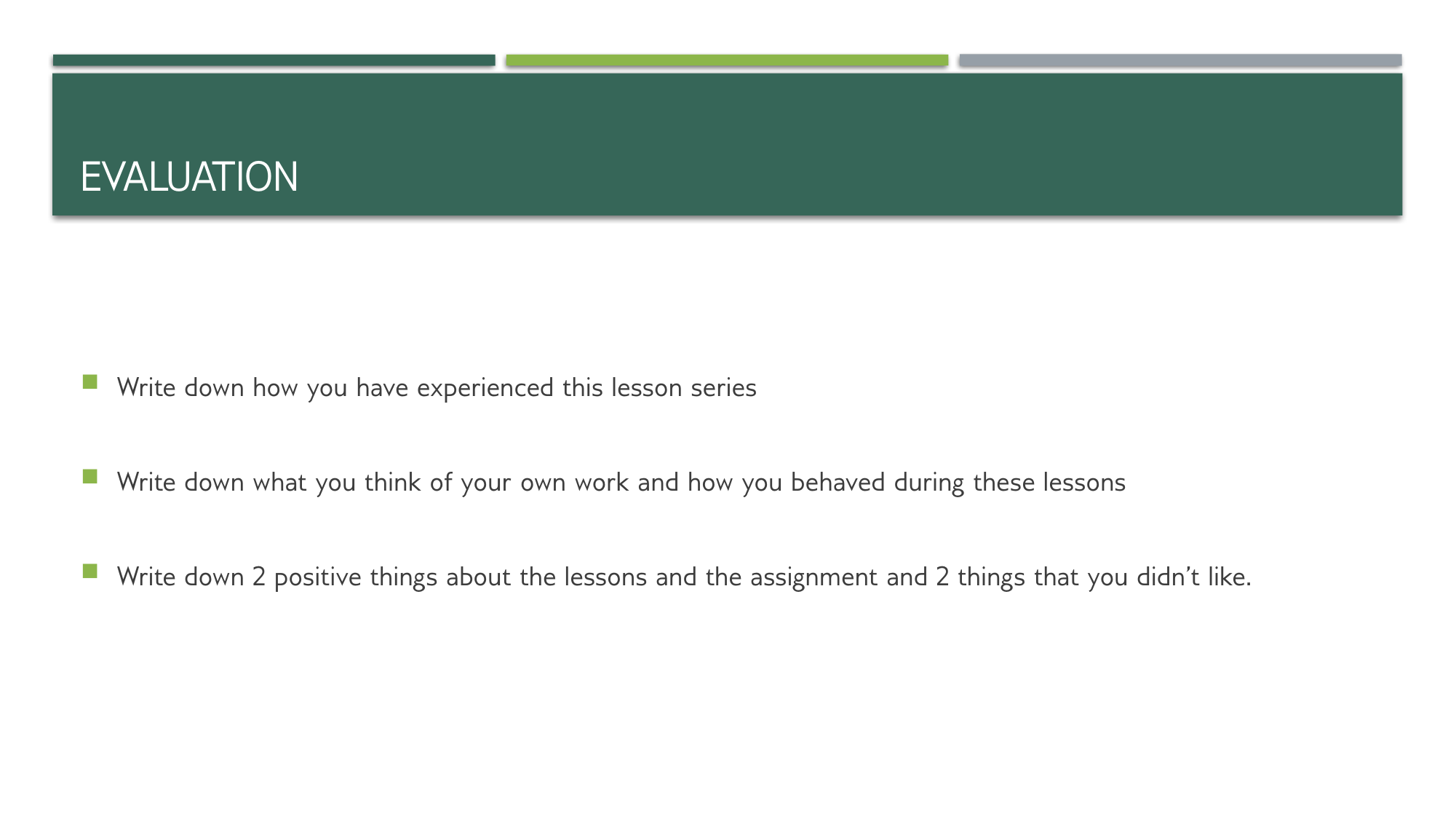

# Evaluation
Write down how you have experienced this lesson series

Write down what you think of your own work and how you behaved during these lessons

Write down 2 positive things about the lessons and the assignment and 2 things that you didn’t like.